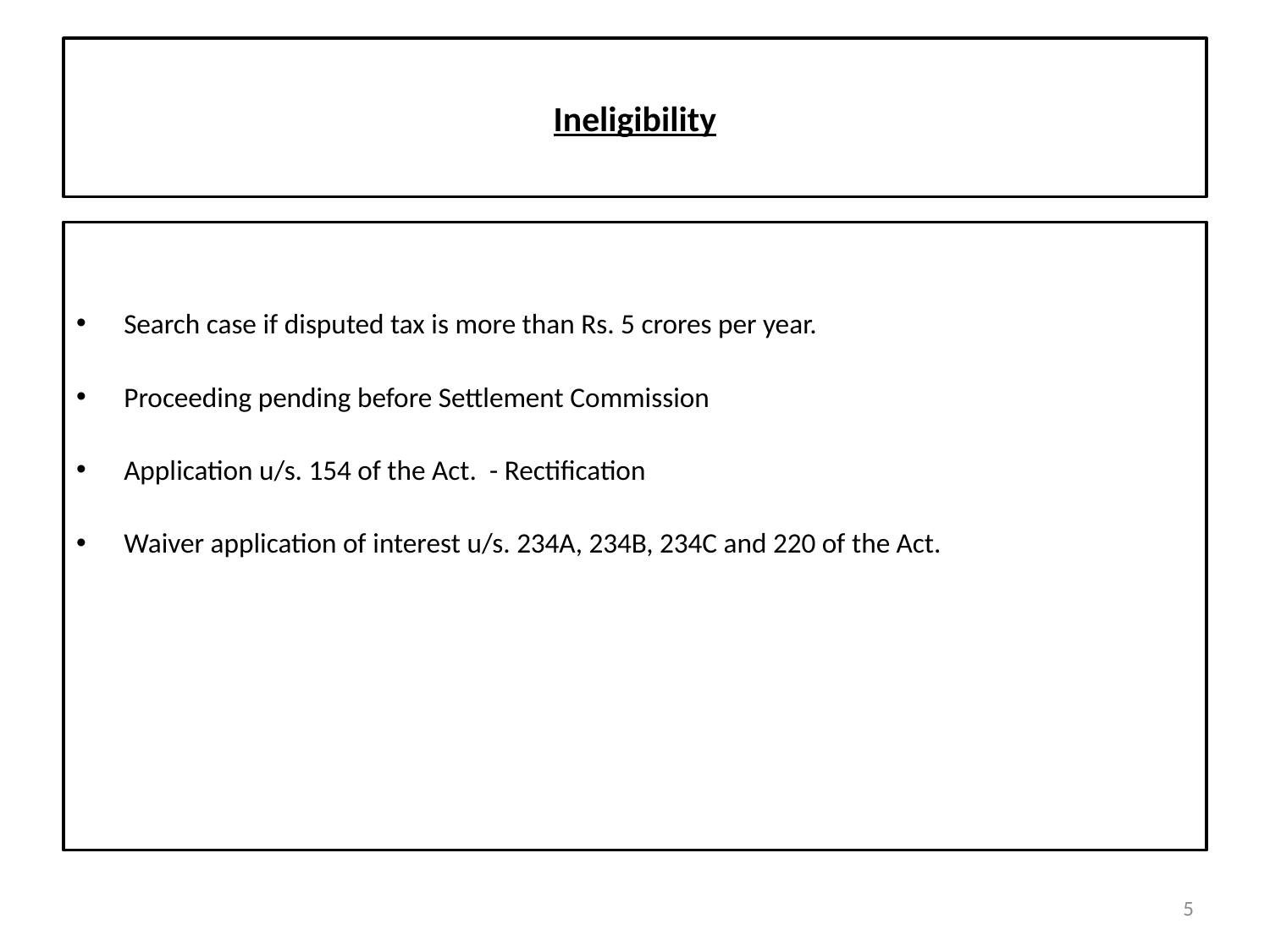

# Ineligibility

Search case if disputed tax is more than Rs. 5 crores per year.
Proceeding pending before Settlement Commission
Application u/s. 154 of the Act.  - Rectification
Waiver application of interest u/s. 234A, 234B, 234C and 220 of the Act.

5